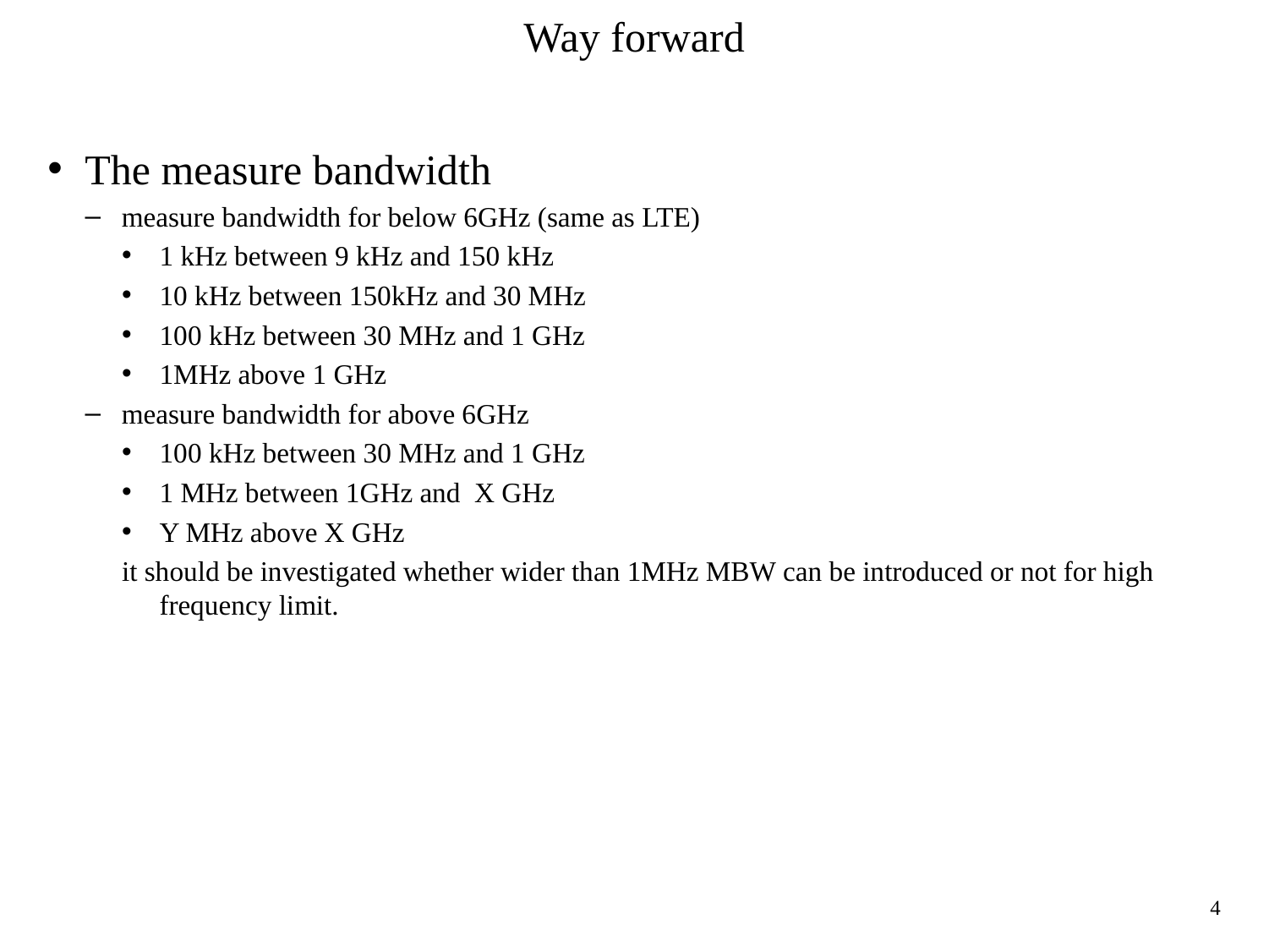

# Way forward
The measure bandwidth
measure bandwidth for below 6GHz (same as LTE)
1 kHz between 9 kHz and 150 kHz
10 kHz between 150kHz and 30 MHz
100 kHz between 30 MHz and 1 GHz
1MHz above 1 GHz
measure bandwidth for above 6GHz
100 kHz between 30 MHz and 1 GHz
1 MHz between 1GHz and  X GHz
Y MHz above X GHz
it should be investigated whether wider than 1MHz MBW can be introduced or not for high frequency limit.

4